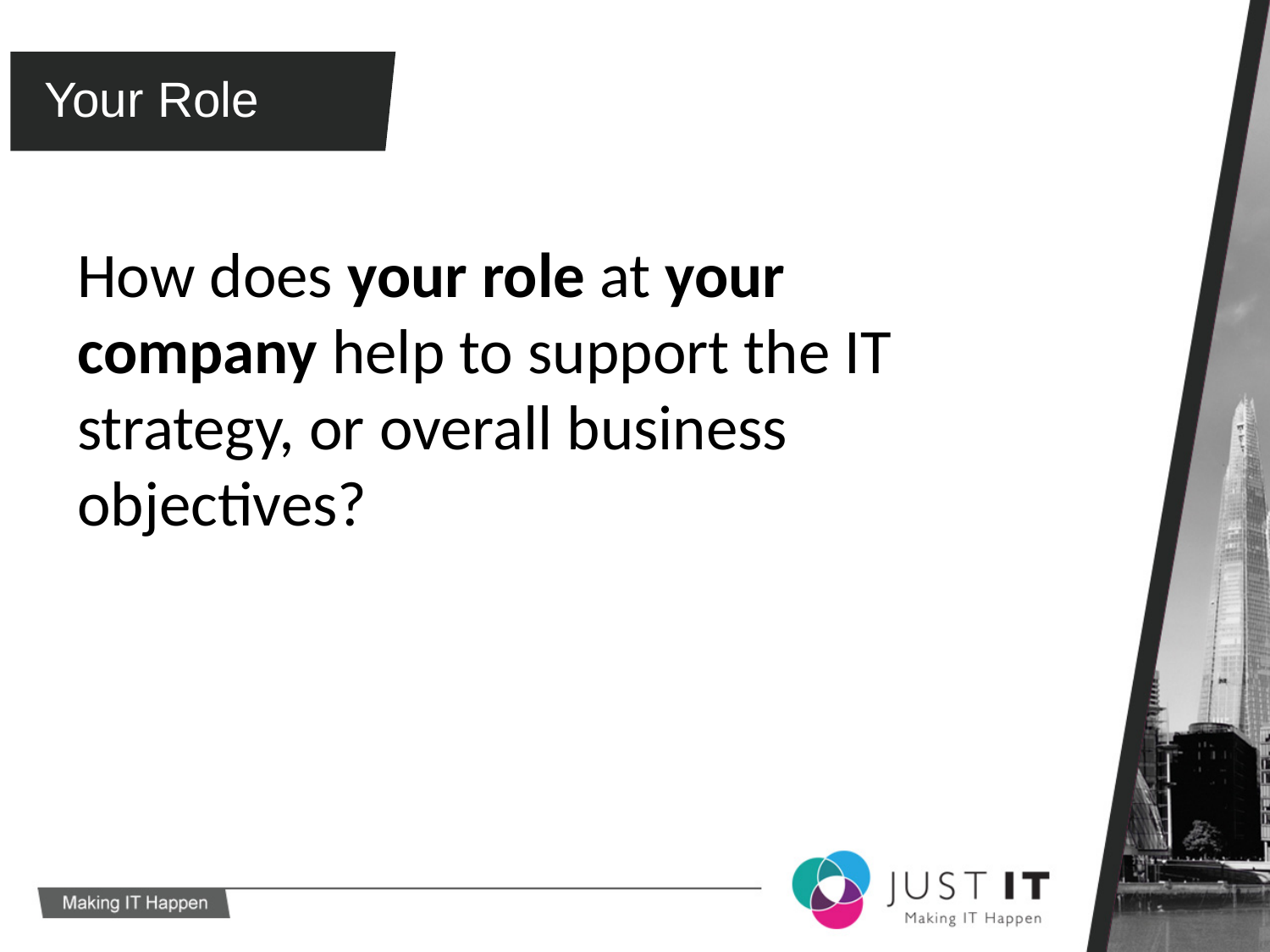

# Your Role
How does your role at your company help to support the IT strategy, or overall business objectives?